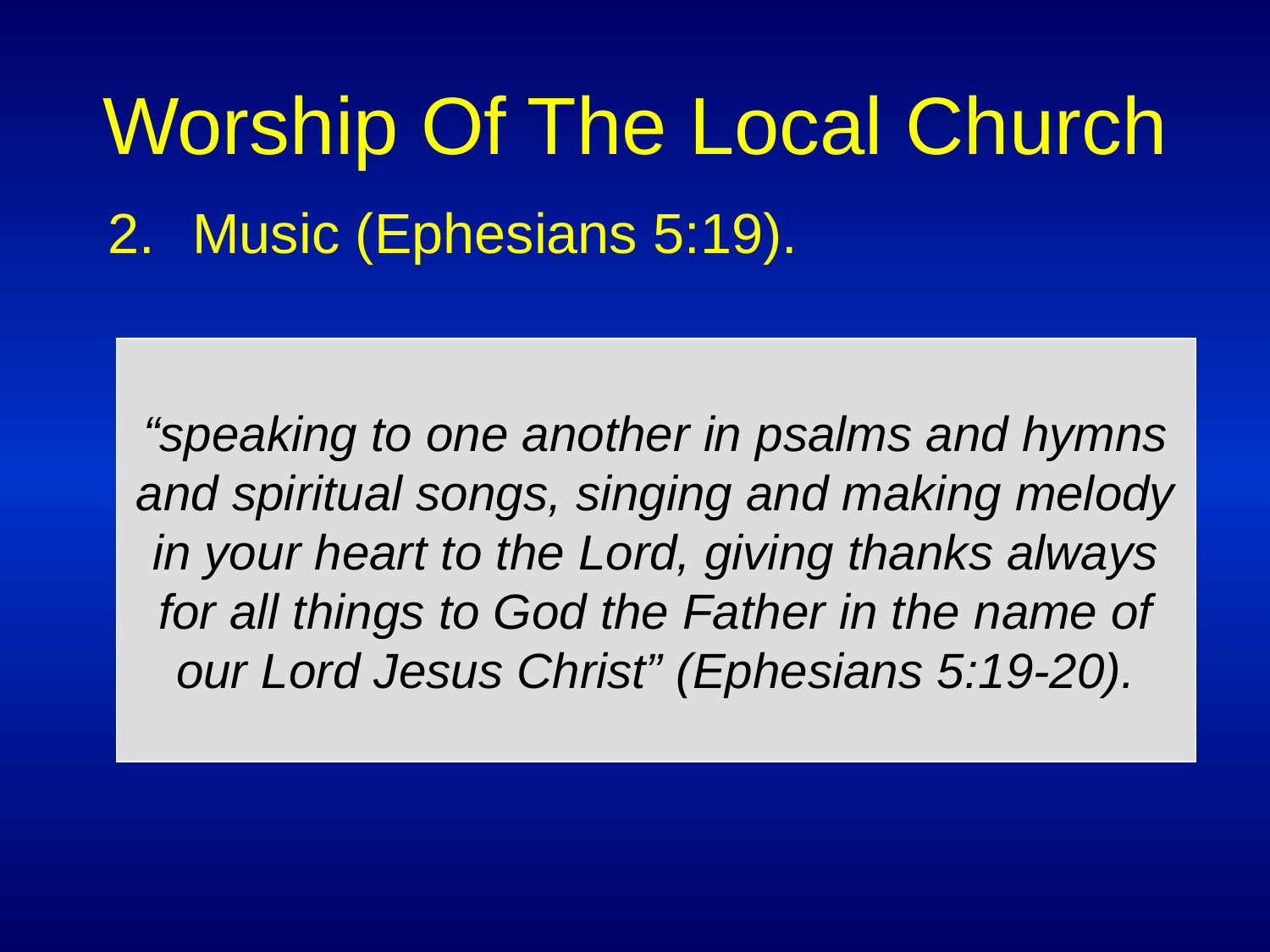

# Worship Of The Local Church
Music (Ephesians 5:19).

“speaking to one another in psalms and hymns and spiritual songs, singing and making melody in your heart to the Lord, giving thanks always for all things to God the Father in the name of our Lord Jesus Christ” (Ephesians 5:19-20).